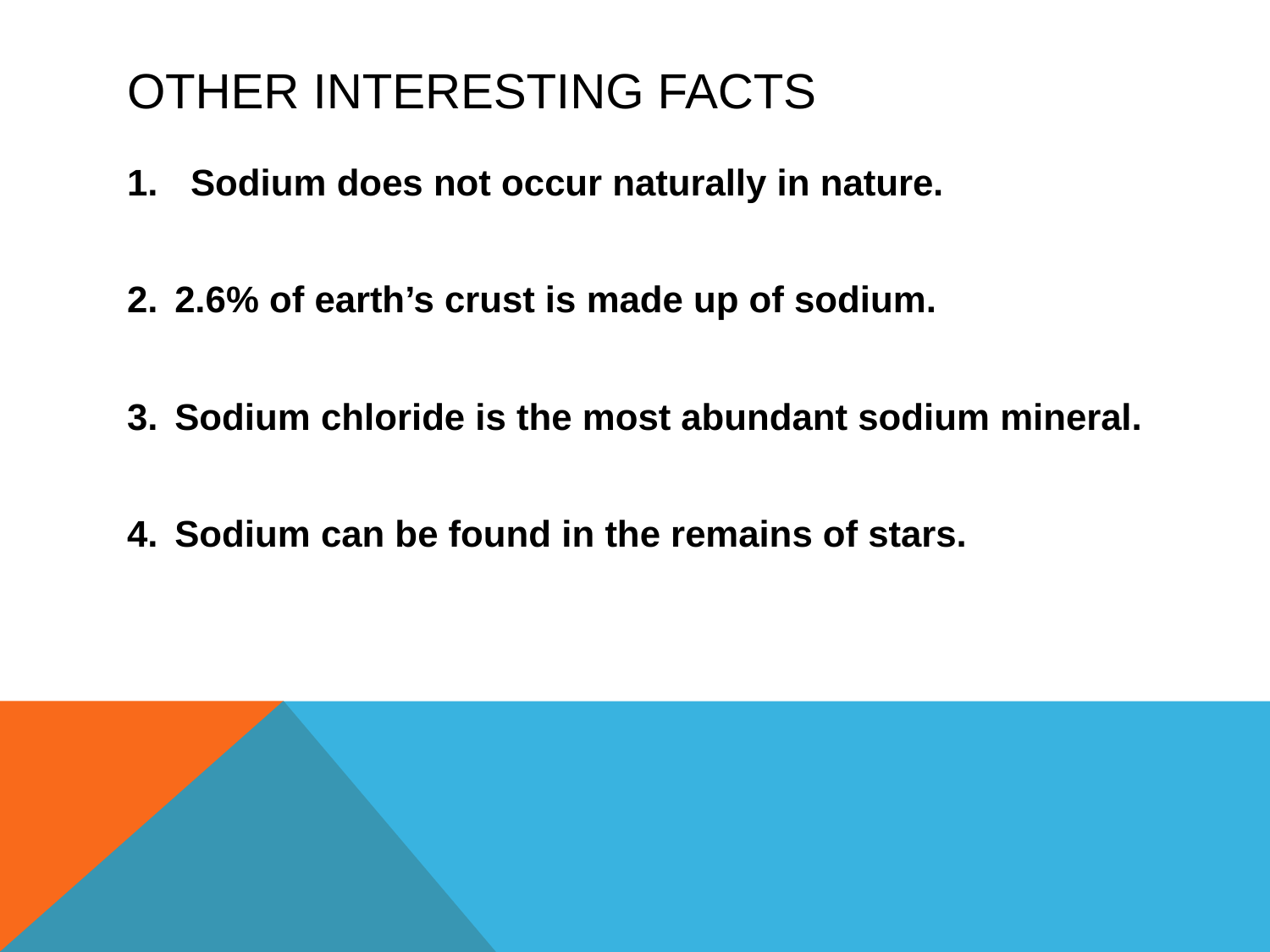

# Other interesting facts
Sodium does not occur naturally in nature.

2.6% of earth’s crust is made up of sodium.

Sodium chloride is the most abundant sodium mineral.

Sodium can be found in the remains of stars.